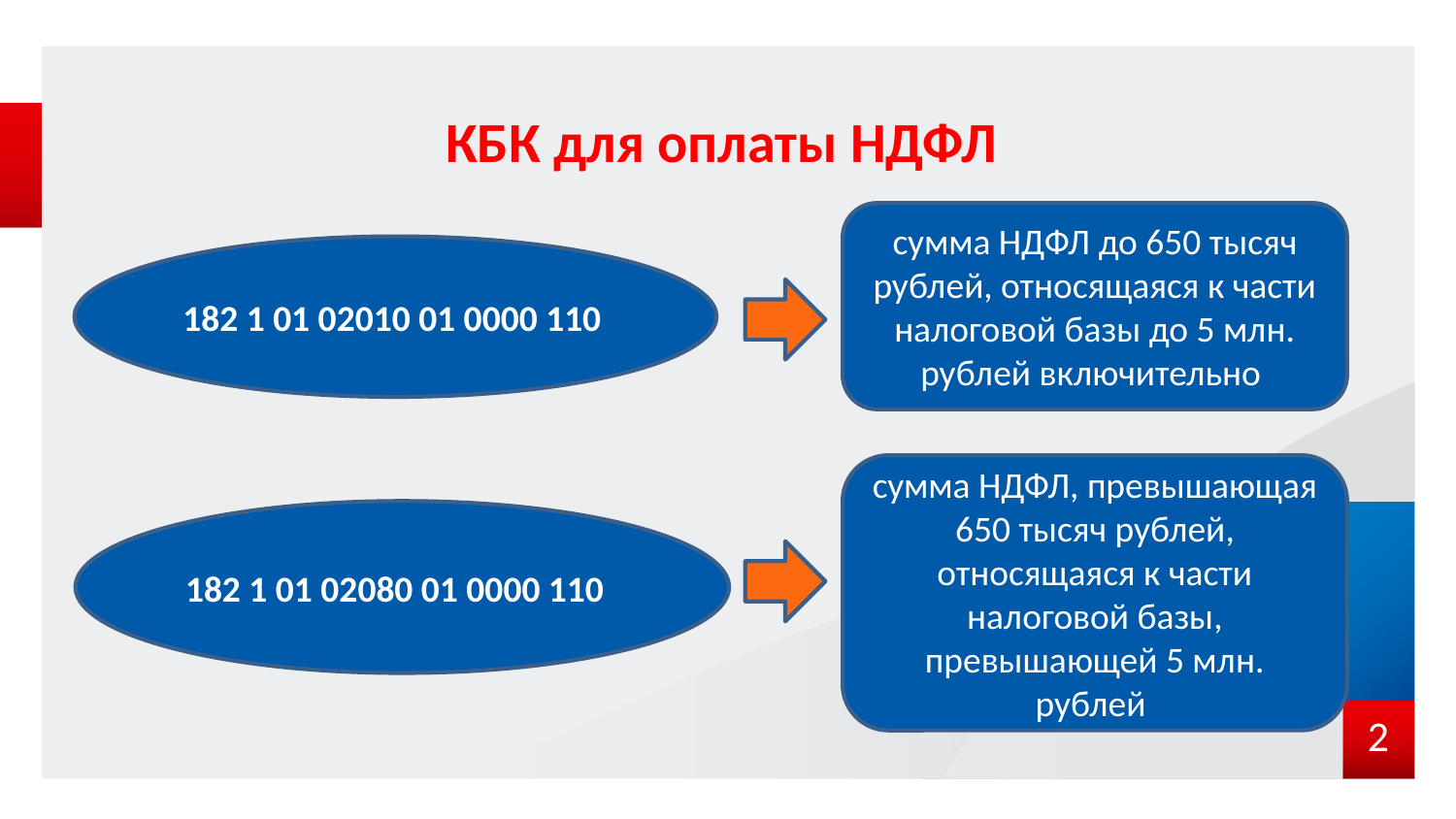

# КБК для оплаты НДФЛ
сумма НДФЛ до 650 тысяч рублей, относящаяся к части налоговой базы до 5 млн. рублей включительно
182 1 01 02010 01 0000 110

сумма НДФЛ, превышающая 650 тысяч рублей, относящаяся к части налоговой базы, превышающей 5 млн. рублей
182 1 01 02080 01 0000 110

2